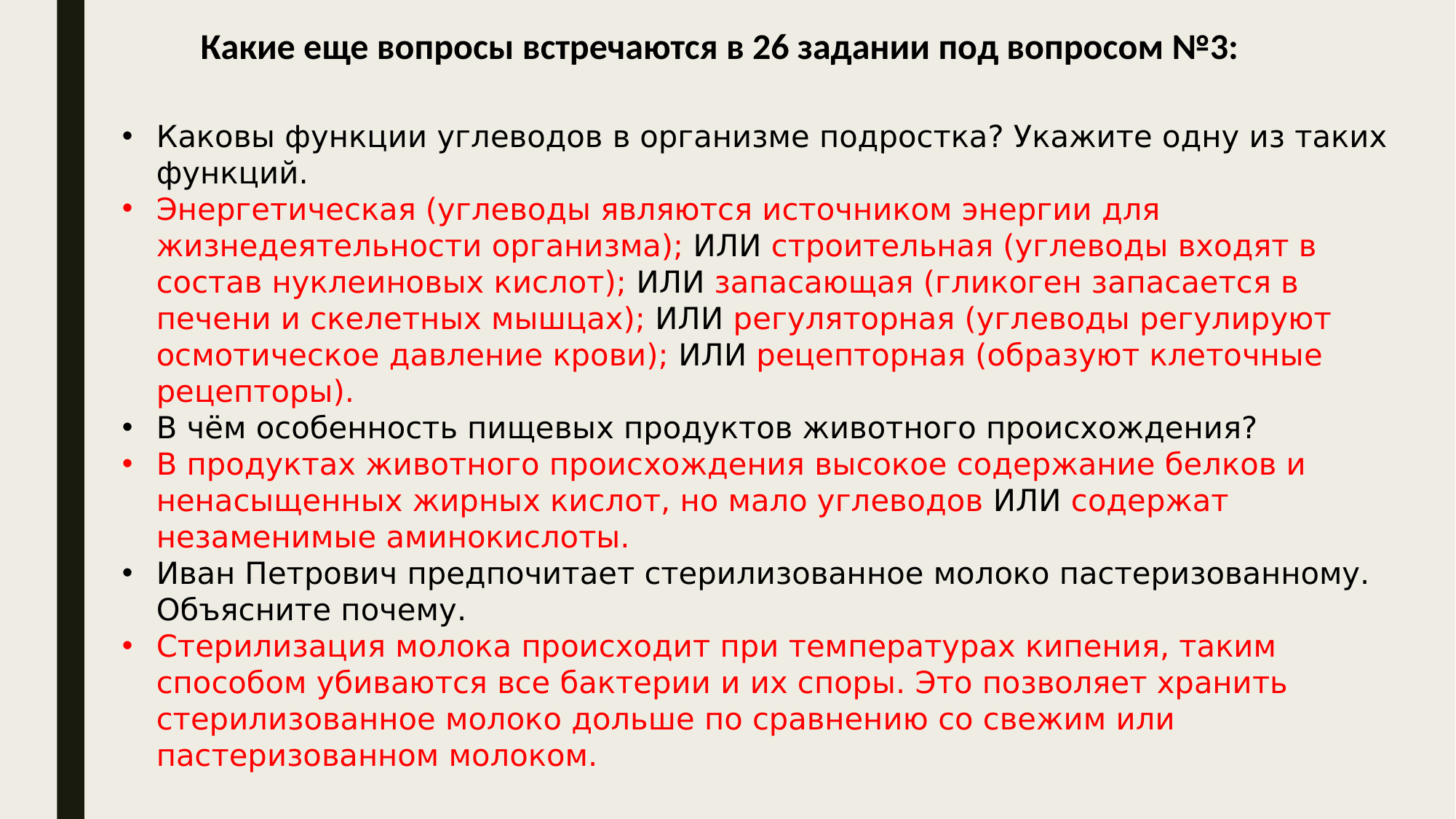

Какие еще вопросы встречаются в 26 задании под вопросом №3:
Каковы функции углеводов в организме подростка? Укажите одну из таких функций.
Энергетическая (углеводы являются источником энергии для жизнедеятельности организма); ИЛИ строительная (углеводы входят в состав нуклеиновых кислот); ИЛИ запасающая (гликоген запасается в печени и скелетных мышцах); ИЛИ регуляторная (углеводы регулируют осмотическое давление крови); ИЛИ рецепторная (образуют клеточные рецепторы).
В чём особенность пищевых продуктов животного происхождения?
В продуктах животного происхождения высокое содержание белков и ненасыщенных жирных кислот, но мало углеводов ИЛИ содержат незаменимые аминокислоты.
Иван Петрович предпочитает стерилизованное молоко пастеризованному. Объясните почему.
Стерилизация молока происходит при температурах кипения, таким способом убиваются все бактерии и их споры. Это позволяет хранить стерилизованное молоко дольше по сравнению со свежим или пастеризованном молоком.